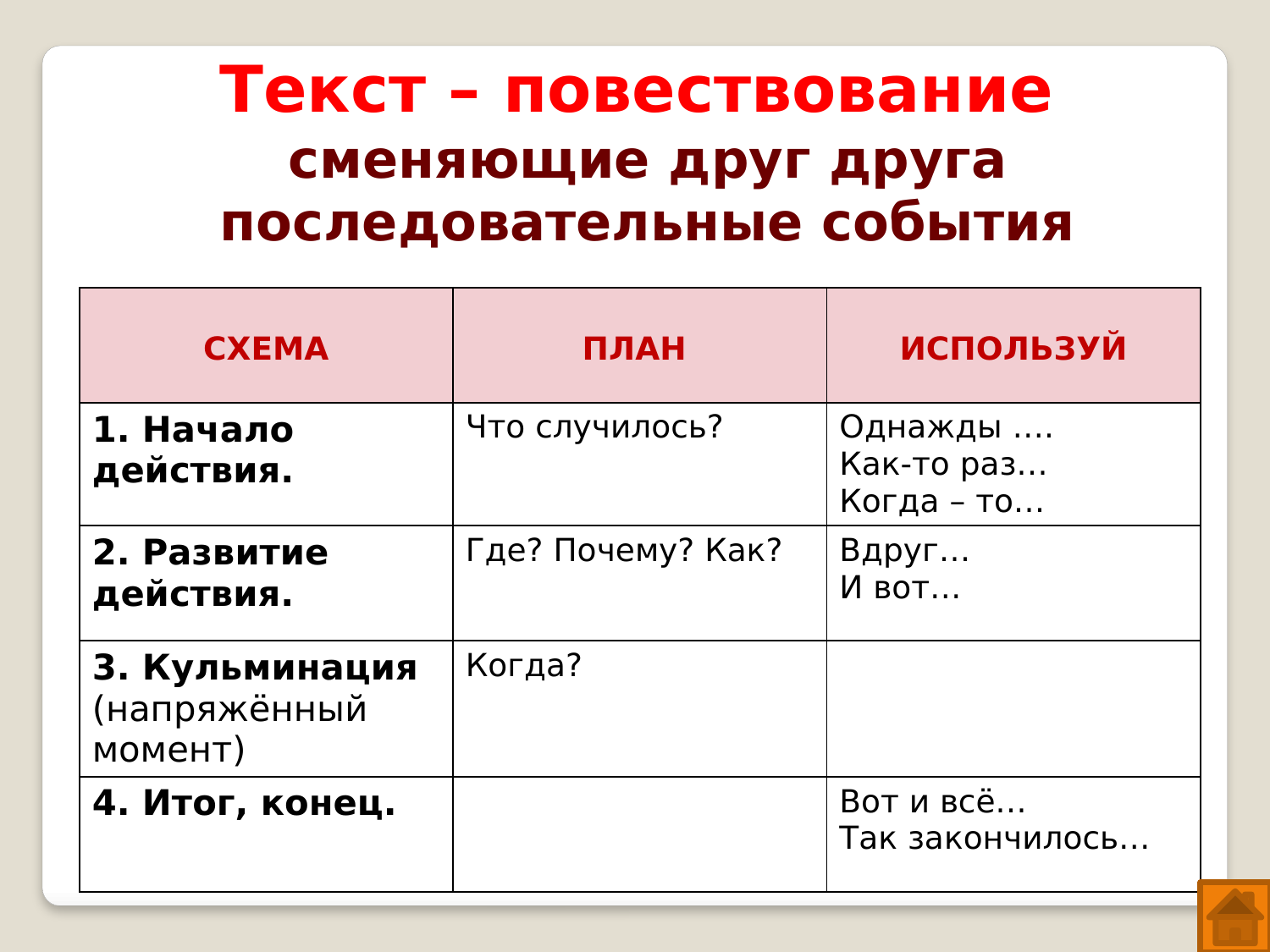

Текст – повествование
сменяющие друг друга последовательные события
| СХЕМА | ПЛАН | ИСПОЛЬЗУЙ |
| --- | --- | --- |
| 1. Начало действия. | Что случилось? | Однажды …. Как-то раз… Когда – то… |
| 2. Развитие действия. | Где? Почему? Как? | Вдруг… И вот… |
| 3. Кульминация (напряжённый момент) | Когда? |  |
| 4. Итог, конец. |  | Вот и всё… Так закончилось… |